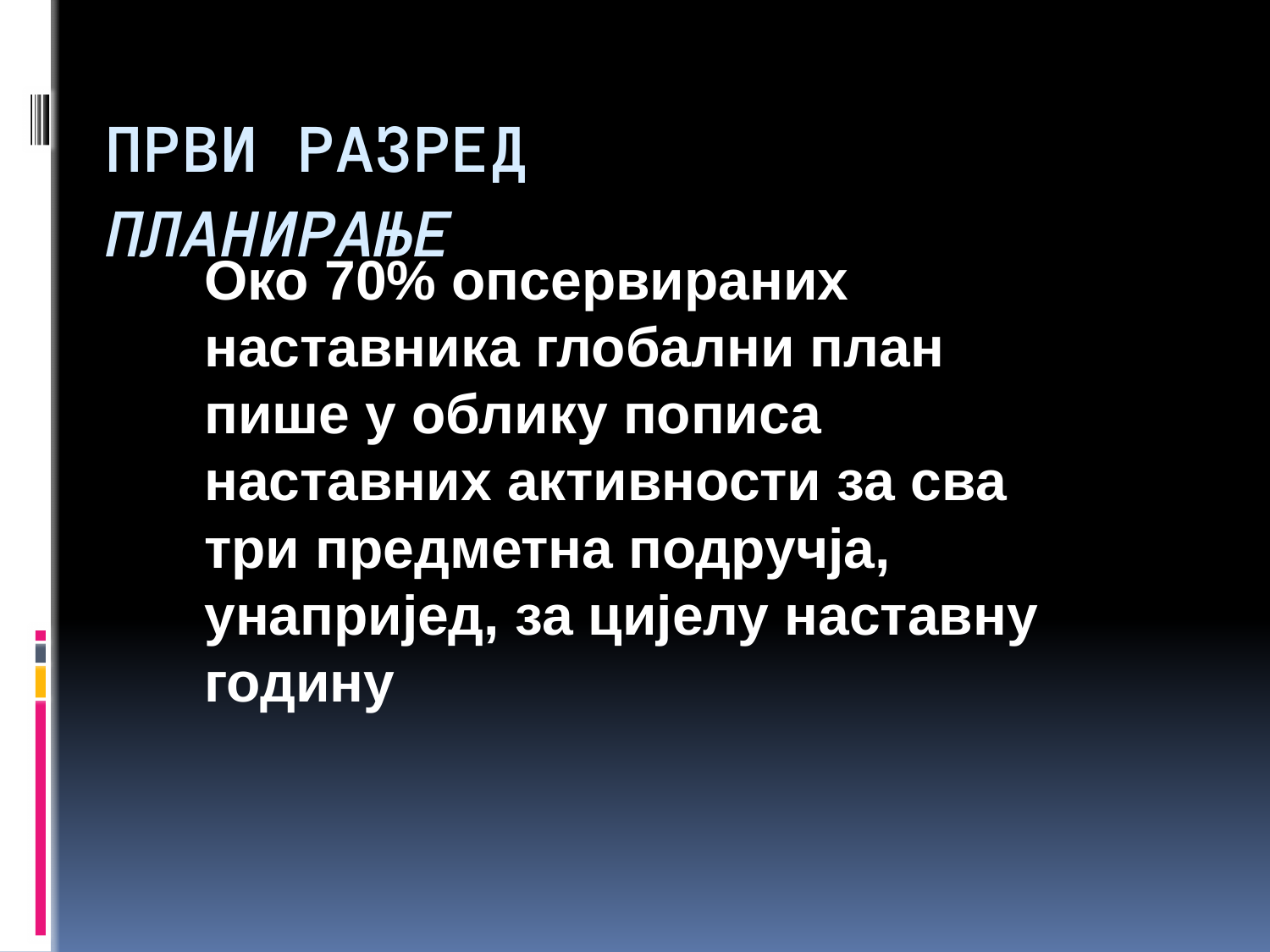

# Први разред Планирање
Око 70% опсервираних наставника глобални план пише у облику пописа наставних активности за сва три предметна подручја, унапријед, за цијелу наставну годину